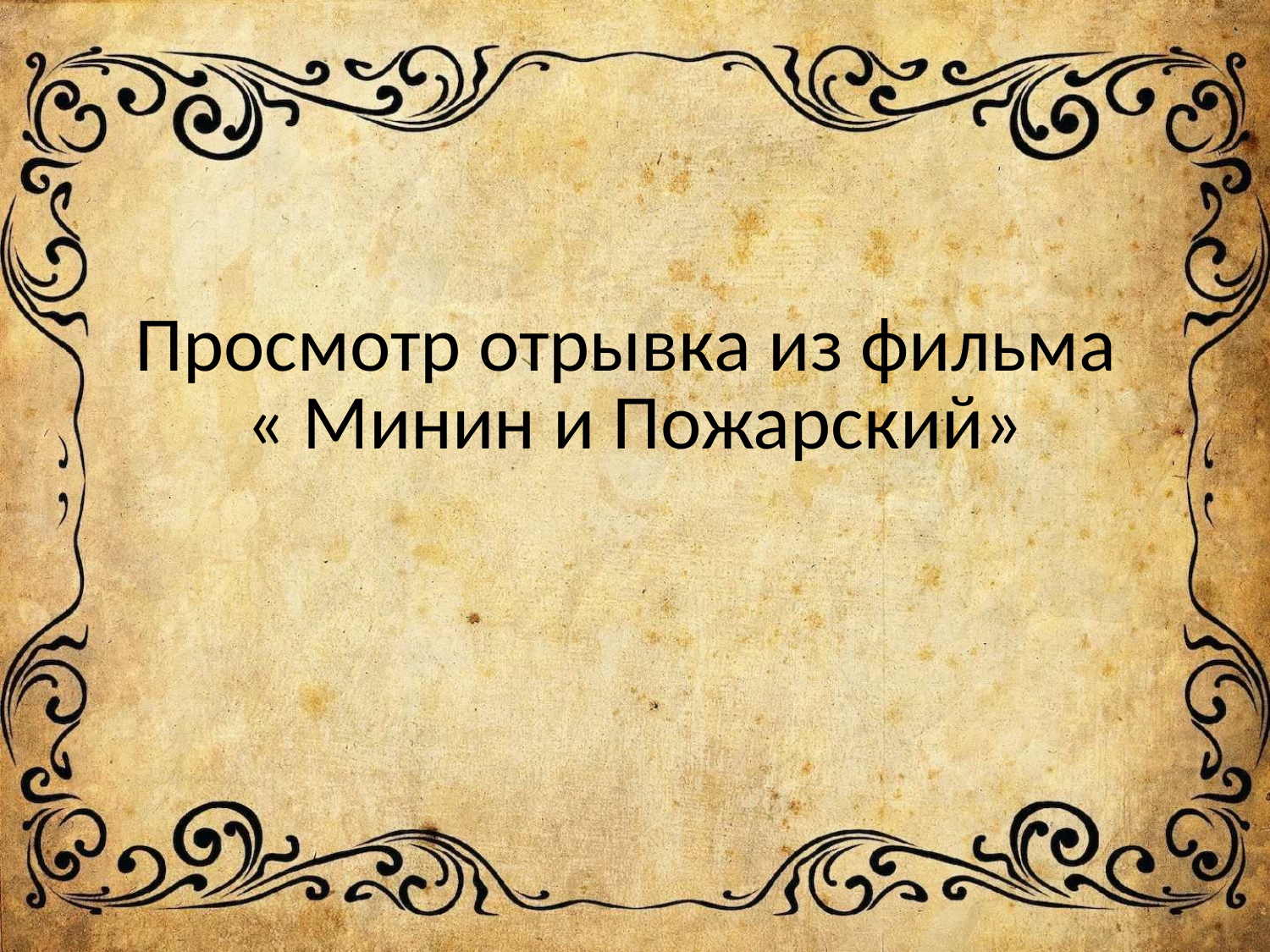

# Просмотр отрывка из фильма « Минин и Пожарский»